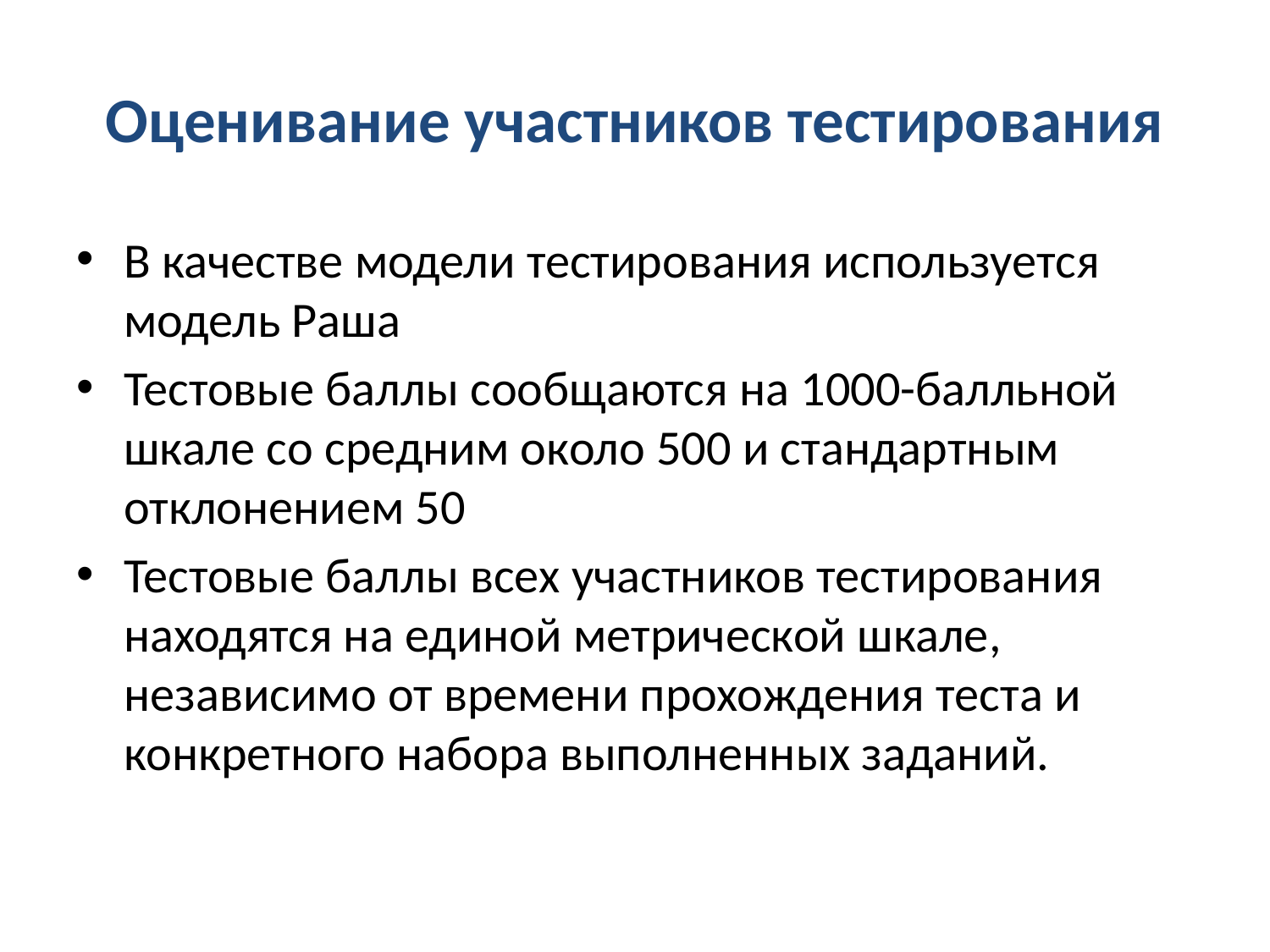

# Оценивание участников тестирования
В качестве модели тестирования используется модель Раша
Тестовые баллы сообщаются на 1000-балльной шкале со средним около 500 и стандартным отклонением 50
Тестовые баллы всех участников тестирования находятся на единой метрической шкале, независимо от времени прохождения теста и конкретного набора выполненных заданий.